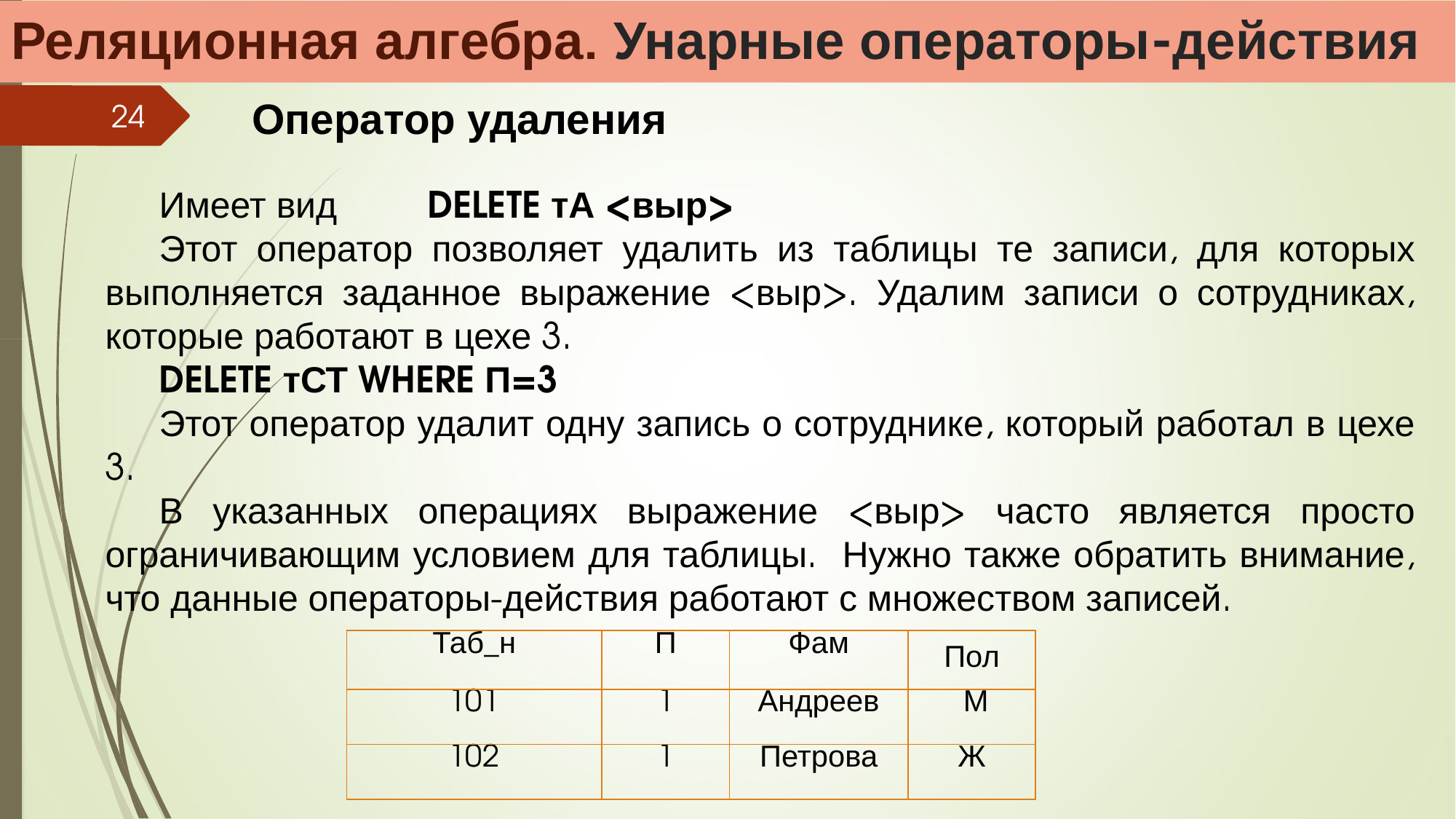

Реляционная алгебра. Унарные операторы-действия
Оператор удаления
24
Имеет вид         DELETE тА <выр>
Этот оператор позволяет удалить из таблицы те записи, для которых выполняется заданное выражение <выр>. Удалим записи о сотрудниках, которые работают в цехе 3.
DELETE тСТ WHERE П=3
Этот оператор удалит одну запись о сотруднике, который работал в цехе 3.
В указанных операциях выражение <выр> часто является просто ограничи­вающим условием для таблицы.  Нужно также обратить внимание, что данные операторы-действия работают с множеством записей.

| Таб\_н | П | Фам | Пол |
| --- | --- | --- | --- |
| 101 | 1 | Андреев | М |
| 102 | 1 | Петрова | Ж |